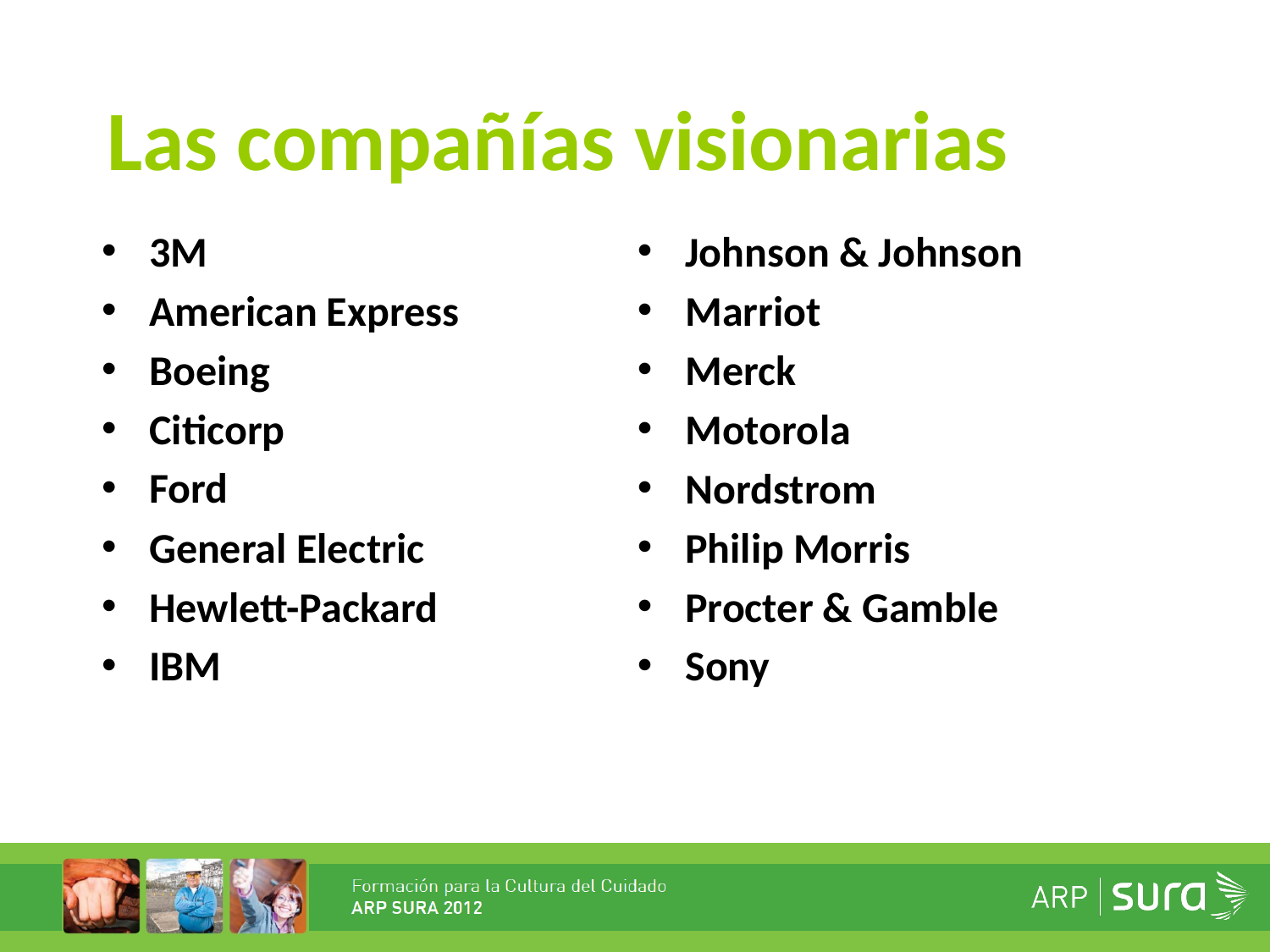

Las compañías visionarias
3M
American Express
Boeing
Citicorp
Ford
General Electric
Hewlett-Packard
IBM
Johnson & Johnson
Marriot
Merck
Motorola
Nordstrom
Philip Morris
Procter & Gamble
Sony